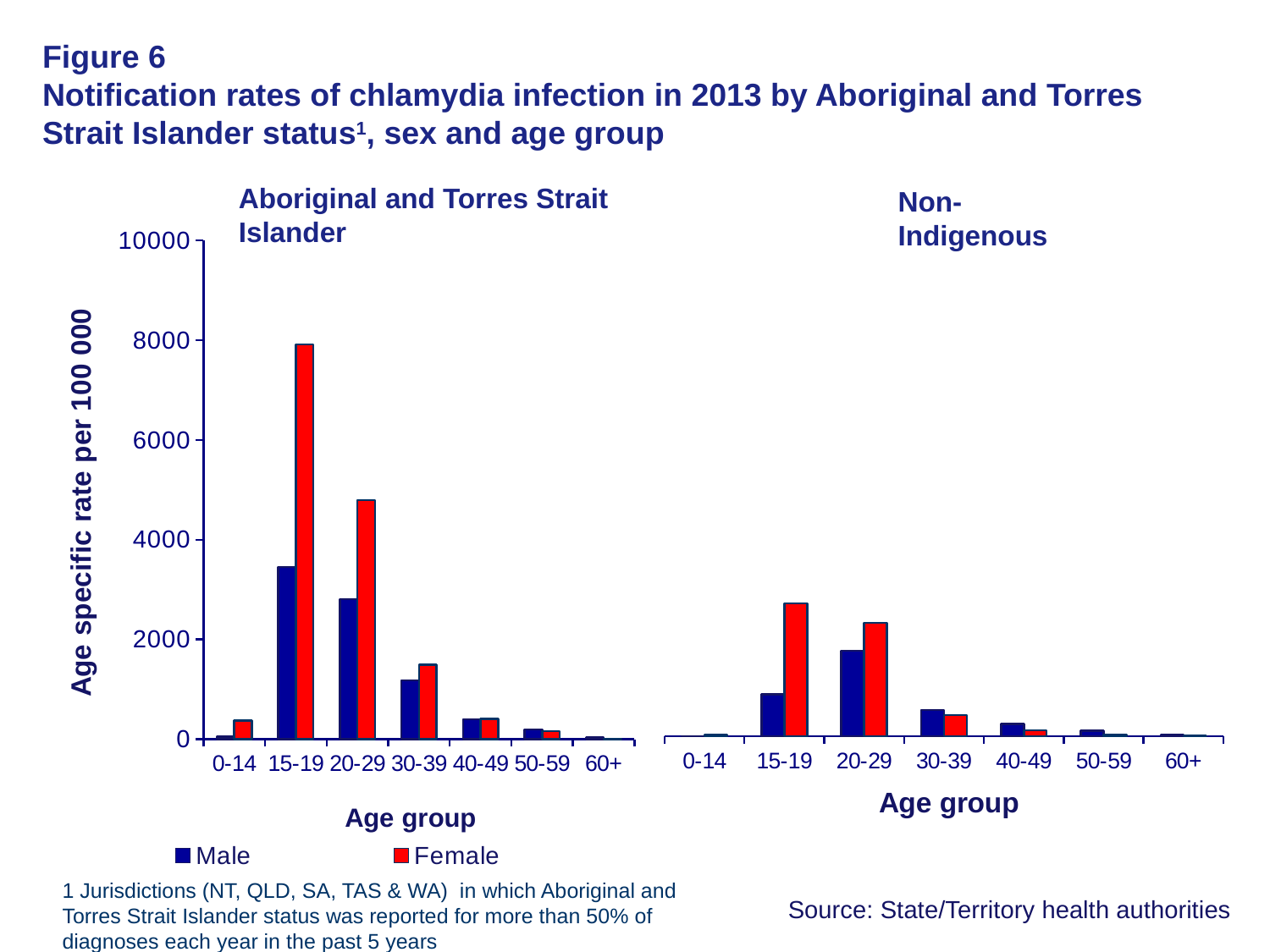

# Figure 6 Notification rates of chlamydia infection in 2013 by Aboriginal and Torres Strait Islander status1, sex and age group
Aboriginal and Torres Strait Islander
Non-Indigenous

### Chart

| Category | Male | Female |
|---|---|---|
| 0-14 | 1.935240344342507 | 17.48307130642474 |
| 15-19 | 558.7814639818425 | 1770.997572597646 |
| 20-29 | 1139.262203534351 | 1514.095116745691 |
| 30-39 | 350.3178038128278 | 283.1481769475456 |
| 40-49 | 163.127543406006 | 76.7276547433973 |
| 50-59 | 71.64906707586555 | 23.79551165904639 |
| 60+ | 17.47106110256036 | 2.424641818742223 |

### Chart

| Category | Male | Female |
|---|---|---|
| 0-14 | 53.12298142995715 | 376.8842994411442 |
| 15-19 | 3455.710730661085 | 7910.524279722882 |
| 20-29 | 2811.858520722338 | 4795.701444514665 |
| 30-39 | 1178.330687359343 | 1493.818106268833 |
| 40-49 | 396.1139046415719 | 409.3493535103543 |
| 50-59 | 196.2881669808025 | 158.6099369307755 |
| 60+ | 36.11070624881741 | 7.398652054730828 |
1 Jurisdictions (NT, QLD, SA, TAS & WA)  in which Aboriginal and Torres Strait Islander status was reported for more than 50% of diagnoses each year in the past 5 years
 Source: State/Territory health authorities